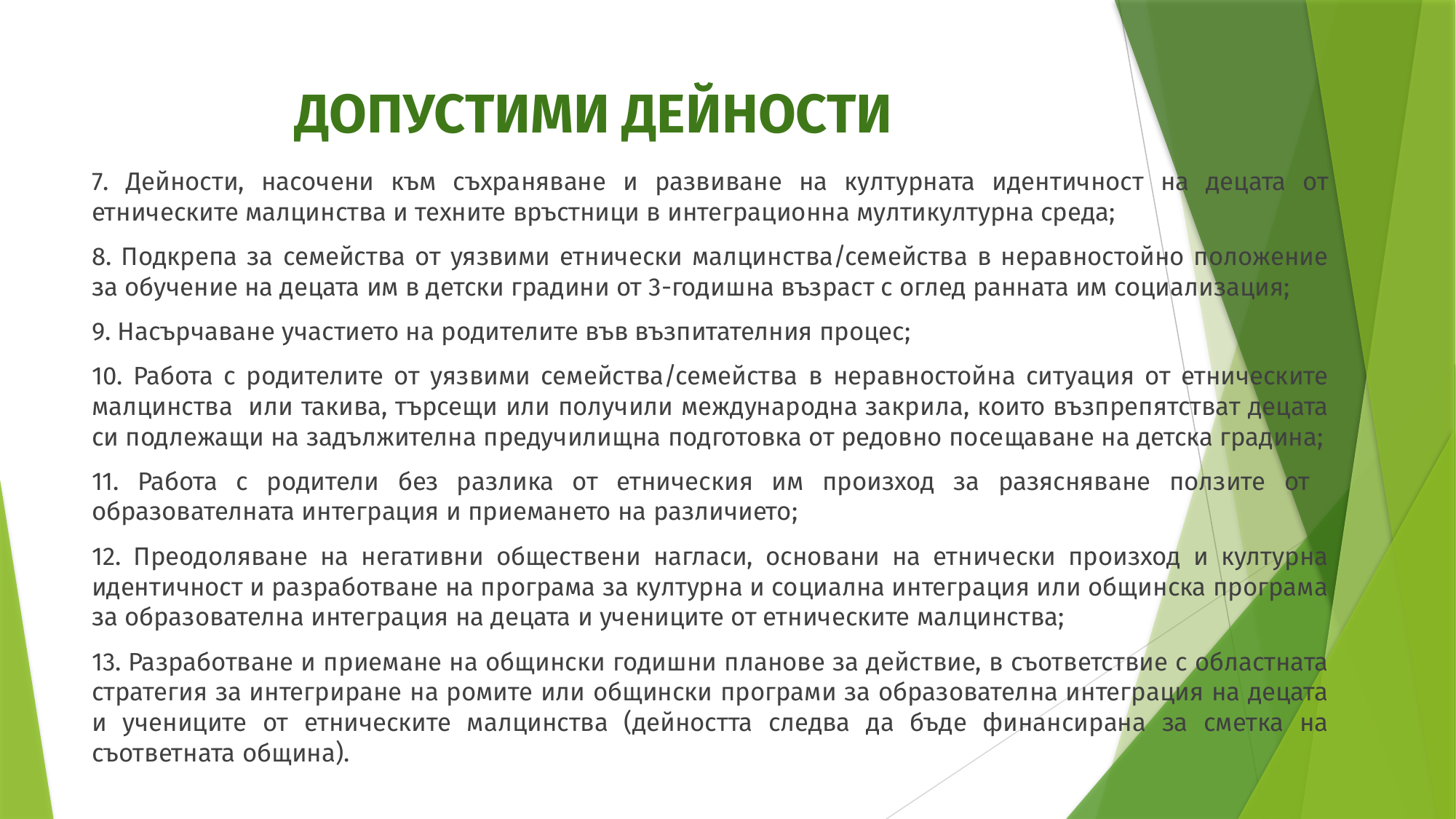

# ДОПУСТИМИ ДЕЙНОСТИ
7. Дейности, насочени към съхраняване и развиване на културната идентичност на децата от етническите малцинства и техните връстници в интеграционна мултикултурна среда;
8. Подкрепа за семейства от уязвими етнически малцинства/семейства в неравностойно положение за обучение на децата им в детски градини от 3-годишна възраст с оглед ранната им социализация;
9. Насърчаване участието на родителите във възпитателния процес;
10. Работа с родителите от уязвими семейства/семейства в неравностойна ситуация от етническите малцинства  или такива, търсещи или получили международна закрила, които възпрепятстват децата си подлежащи на задължителна предучилищна подготовка от редовно посещаване на детска градина;
11. Работа с родители без разлика от етническия им произход за разясняване ползите от  образователната интеграция и приемането на различието;
12. Преодоляване на негативни обществени нагласи, основани на етнически произход и културна идентичност и разработване на програма за културна и социална интеграция или общинска програма за образователна интеграция на децата и учениците от етническите малцинства;
13. Разработване и приемане на общински годишни планове за действие, в съответствие с областната стратегия за интегриране на ромите или общински програми за образователна интеграция на децата и учениците от етническите малцинства (дейността следва да бъде финансирана за сметка на съответната община).